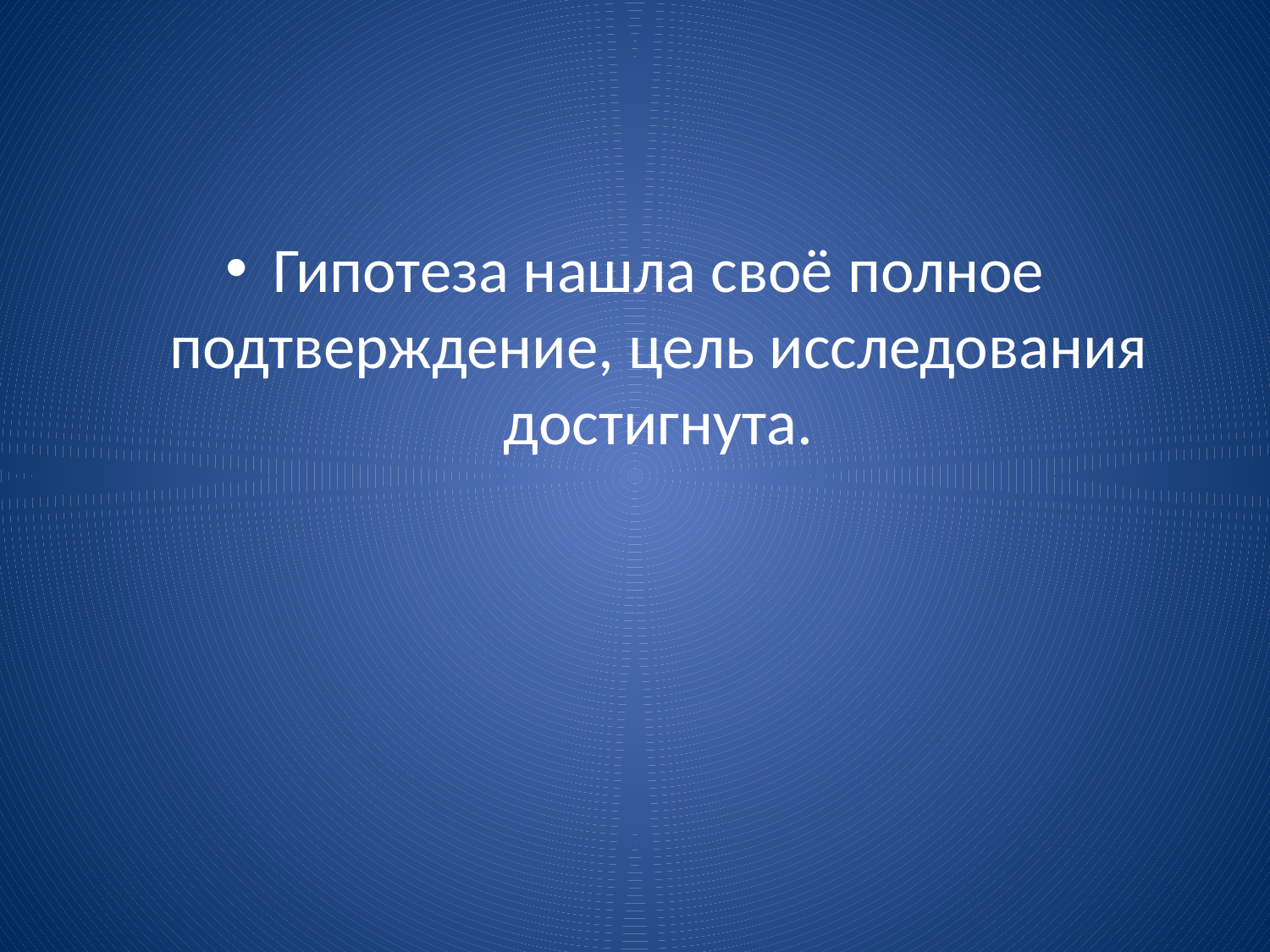

#
Гипотеза нашла своё полное подтверждение, цель исследования достигнута.